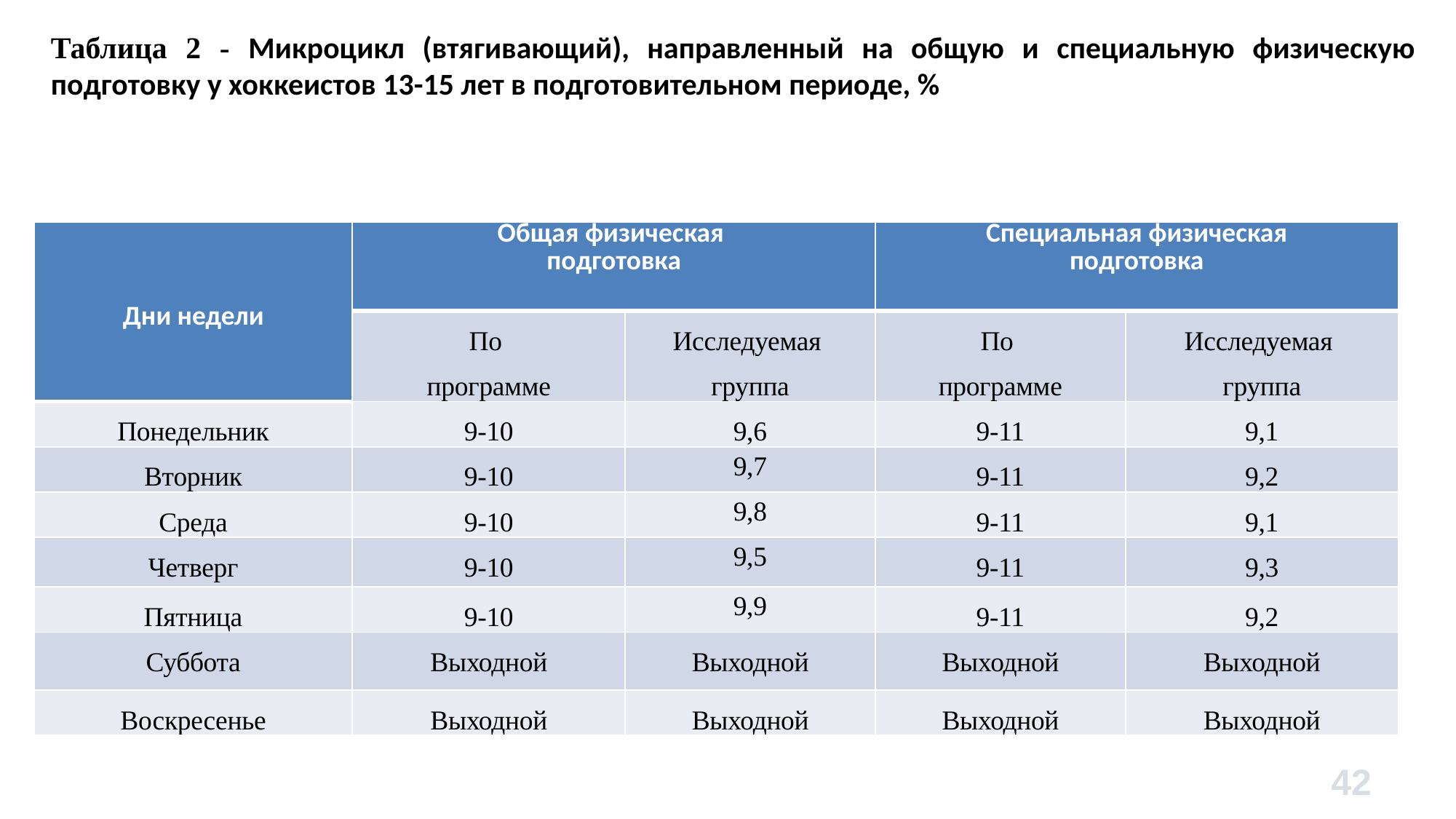

Таблица 2 - Микроцикл (втягивающий), направленный на общую и специальную физическую подготовку у хоккеистов 13-15 лет в подготовительном периоде, %

| Дни недели | Общая физическая подготовка |  | Специальная физическая подготовка |  |
| --- | --- | --- | --- | --- |
|  | По программе | Исследуемая группа | По программе | Исследуемая группа |
| Понедельник | 9-10 | 9,6 | 9-11 | 9,1 |
| Вторник | 9-10 | 9,7 | 9-11 | 9,2 |
| Среда | 9-10 | 9,8 | 9-11 | 9,1 |
| Четверг | 9-10 | 9,5 | 9-11 | 9,3 |
| Пятница | 9-10 | 9,9 | 9-11 | 9,2 |
| Суббота | Выходной | Выходной | Выходной | Выходной |
| Воскресенье | Выходной | Выходной | Выходной | Выходной |
42